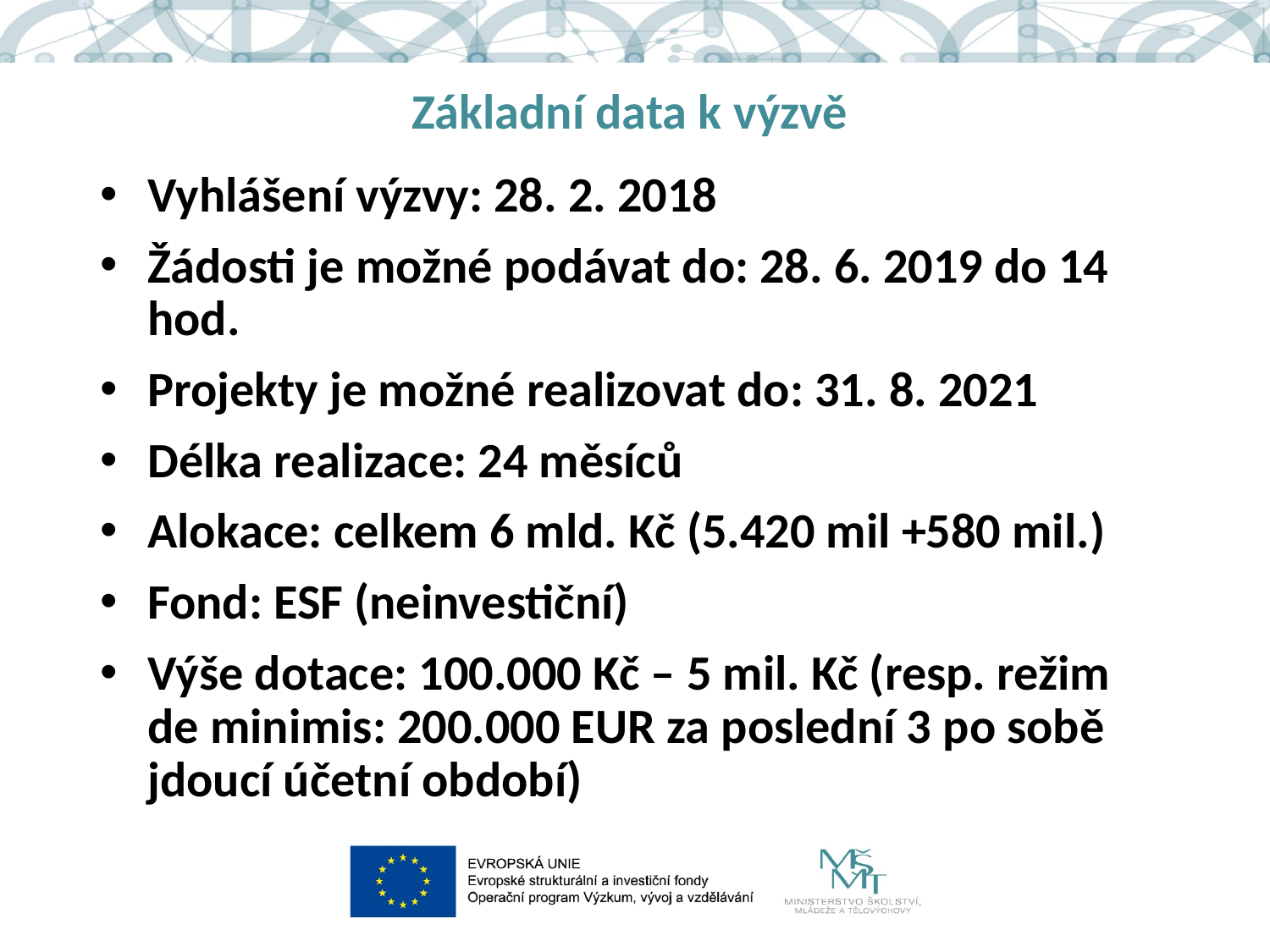

# Základní data k výzvě
Vyhlášení výzvy: 28. 2. 2018
Žádosti je možné podávat do: 28. 6. 2019 do 14 hod.
Projekty je možné realizovat do: 31. 8. 2021
Délka realizace: 24 měsíců
Alokace: celkem 6 mld. Kč (5.420 mil +580 mil.)
Fond: ESF (neinvestiční)
Výše dotace: 100.000 Kč – 5 mil. Kč (resp. režim de minimis: 200.000 EUR za poslední 3 po sobě jdoucí účetní období)